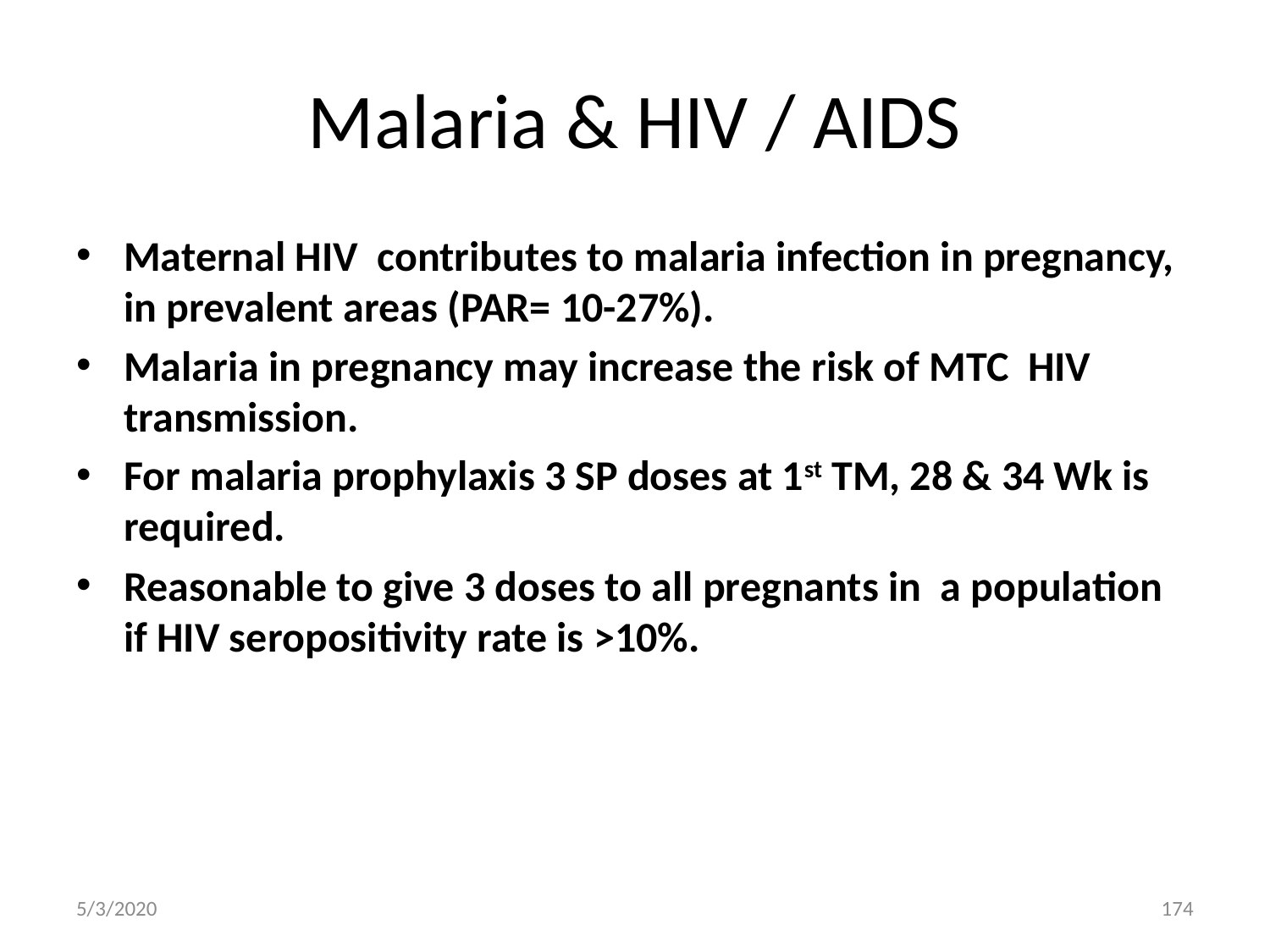

# Malaria & HIV / AIDS
Maternal HIV  contributes to malaria infection in pregnancy, in prevalent areas (PAR= 10-27%).
Malaria in pregnancy may increase the risk of MTC  HIV transmission.
For malaria prophylaxis 3 SP doses at 1st TM, 28 & 34 Wk is required.
Reasonable to give 3 doses to all pregnants in  a population if HIV seropositivity rate is >10%.
5/3/2020
174